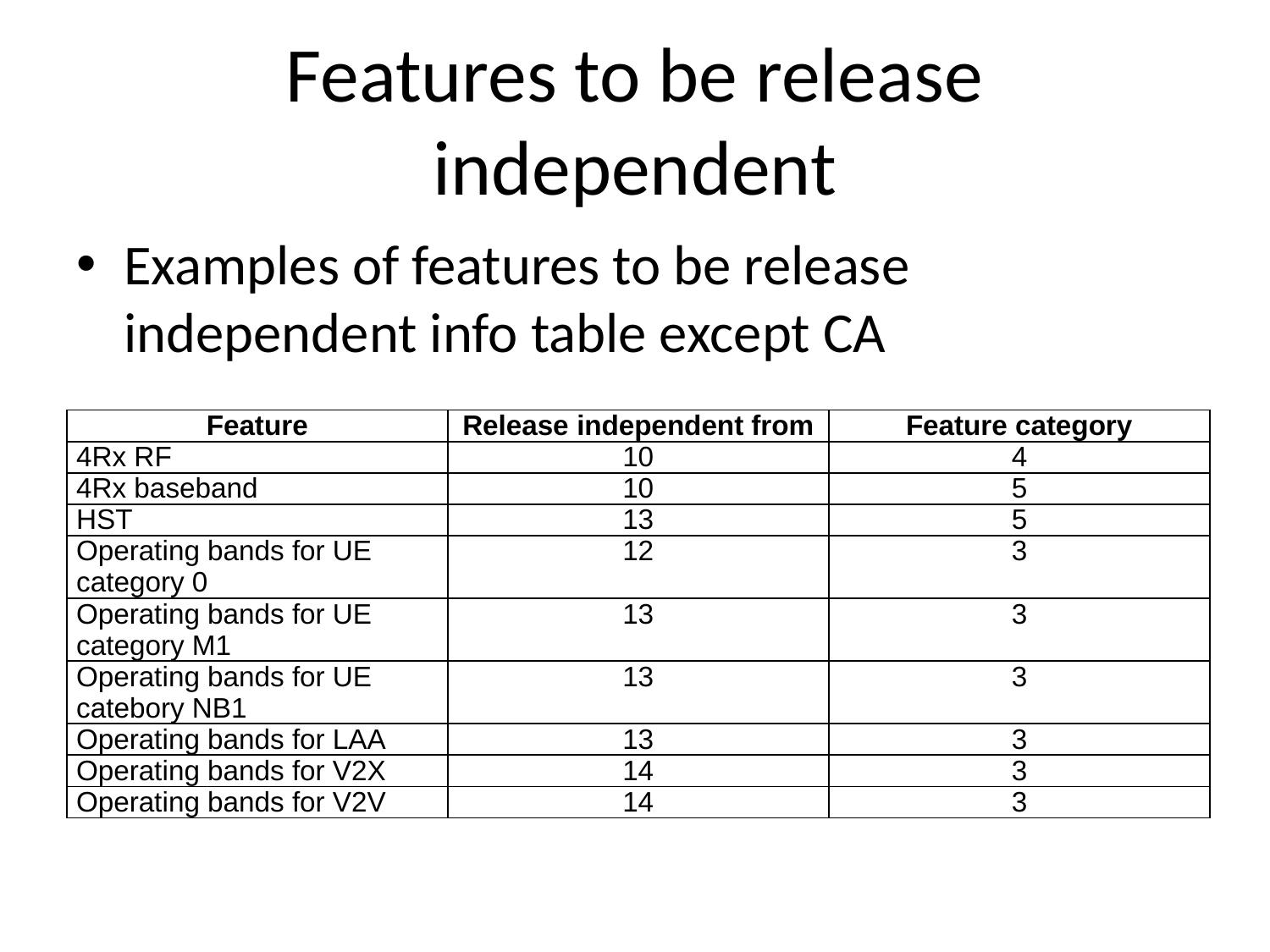

# Features to be release independent
Examples of features to be release independent info table except CA
| Feature | Release independent from | Feature category |
| --- | --- | --- |
| 4Rx RF | 10 | 4 |
| 4Rx baseband | 10 | 5 |
| HST | 13 | 5 |
| Operating bands for UE category 0 | 12 | 3 |
| Operating bands for UE category M1 | 13 | 3 |
| Operating bands for UE catebory NB1 | 13 | 3 |
| Operating bands for LAA | 13 | 3 |
| Operating bands for V2X | 14 | 3 |
| Operating bands for V2V | 14 | 3 |